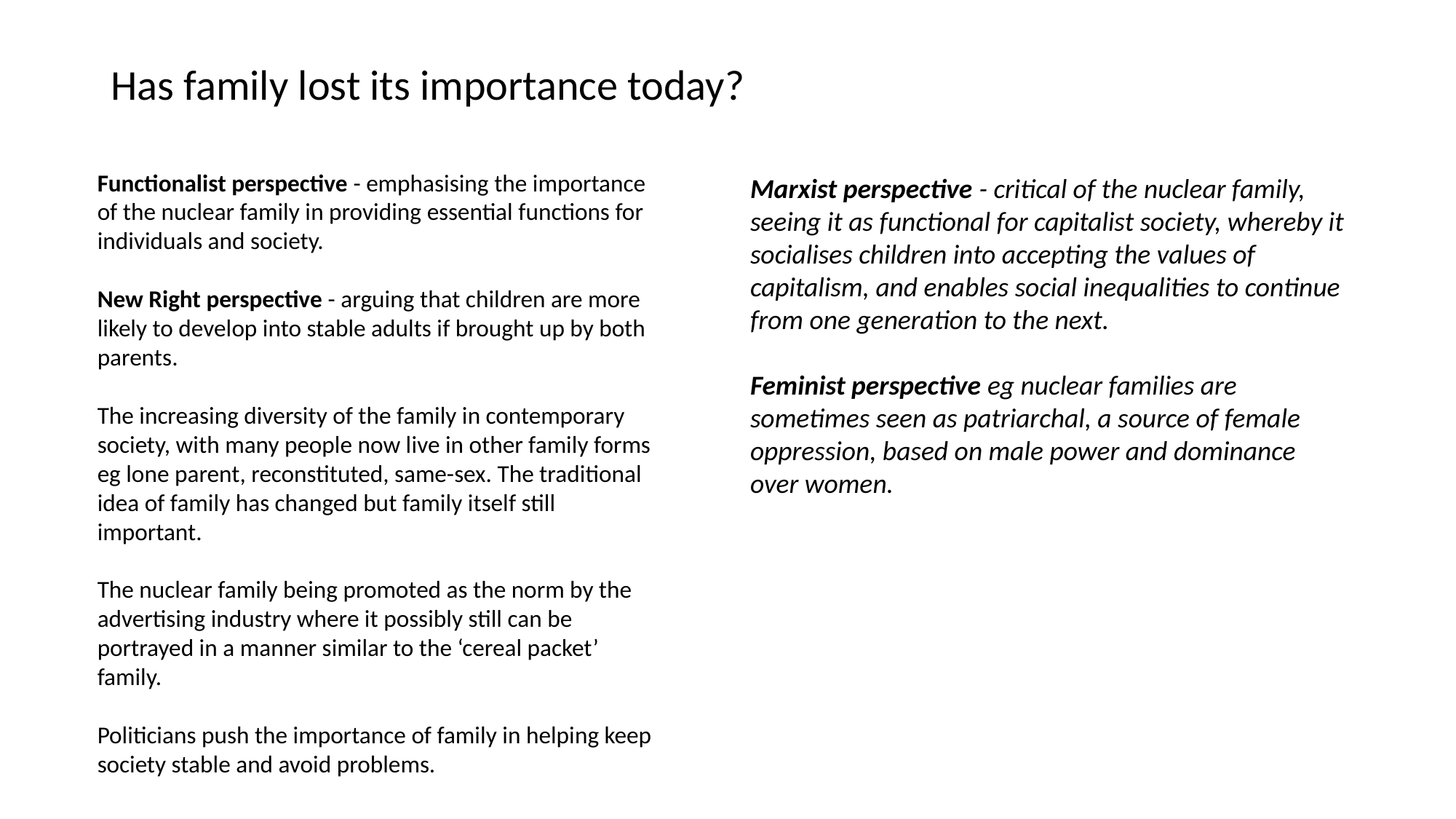

# Has family lost its importance today?
Functionalist perspective - emphasising the importance of the nuclear family in providing essential functions for individuals and society.

New Right perspective - arguing that children are more likely to develop into stable adults if brought up by both parents.

The increasing diversity of the family in contemporary society, with many people now live in other family forms eg lone parent, reconstituted, same-sex. The traditional idea of family has changed but family itself still important.

The nuclear family being promoted as the norm by the advertising industry where it possibly still can be portrayed in a manner similar to the ‘cereal packet’ family.

Politicians push the importance of family in helping keep society stable and avoid problems.
Marxist perspective - critical of the nuclear family, seeing it as functional for capitalist society, whereby it socialises children into accepting the values of capitalism, and enables social inequalities to continue from one generation to the next.

Feminist perspective eg nuclear families are sometimes seen as patriarchal, a source of female oppression, based on male power and dominance over women.